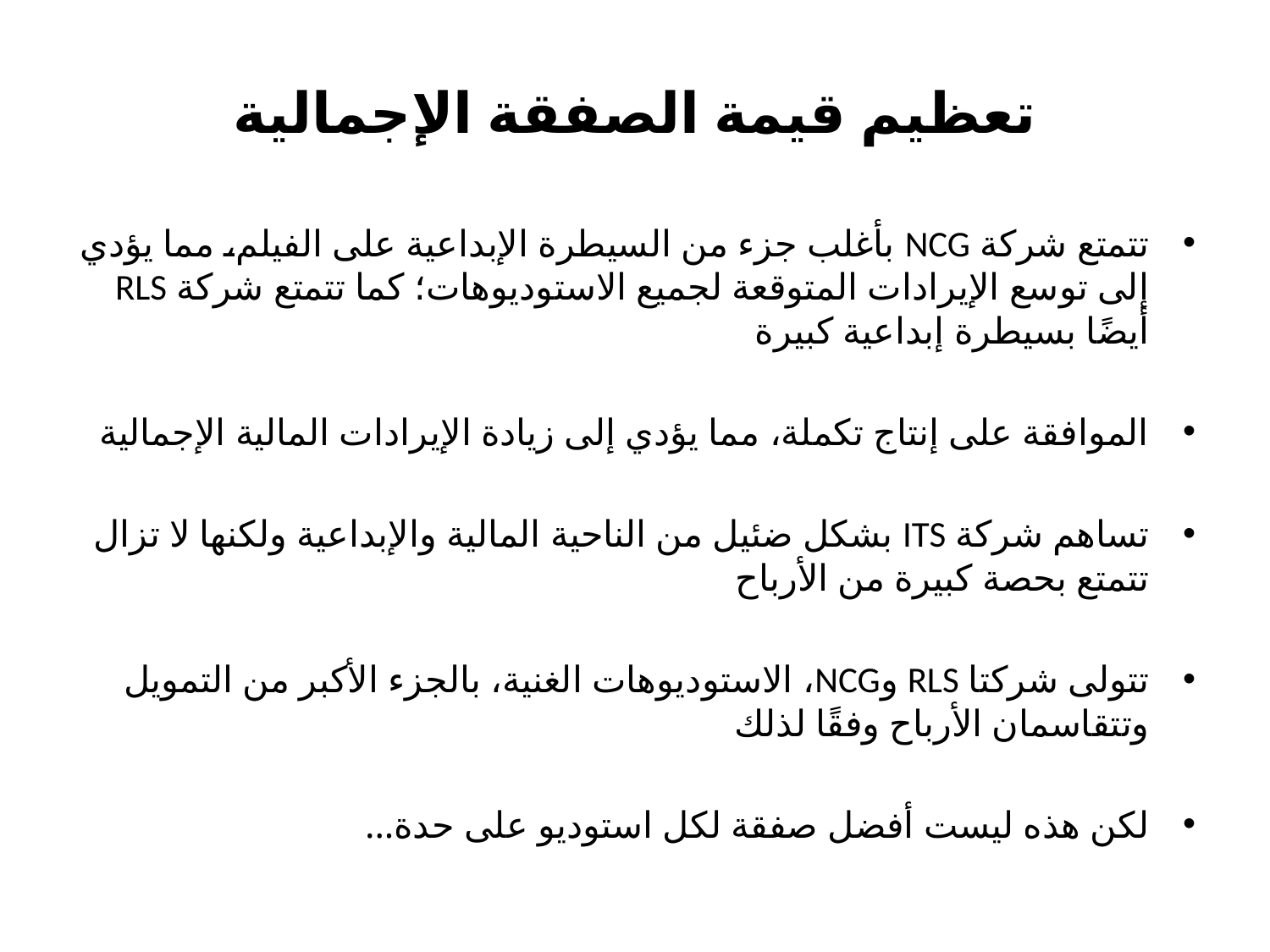

# تعظيم قيمة الصفقة الإجمالية
تتمتع شركة NCG بأغلب جزء من السيطرة الإبداعية على الفيلم، مما يؤدي إلى توسع الإيرادات المتوقعة لجميع الاستوديوهات؛ كما تتمتع شركة RLS أيضًا بسيطرة إبداعية كبيرة

الموافقة على إنتاج تكملة، مما يؤدي إلى زيادة الإيرادات المالية الإجمالية

تساهم شركة ITS بشكل ضئيل من الناحية المالية والإبداعية ولكنها لا تزال تتمتع بحصة كبيرة من الأرباح

تتولى شركتا RLS وNCG، الاستوديوهات الغنية، بالجزء الأكبر من التمويل وتتقاسمان الأرباح وفقًا لذلك

لكن هذه ليست أفضل صفقة لكل استوديو على حدة...